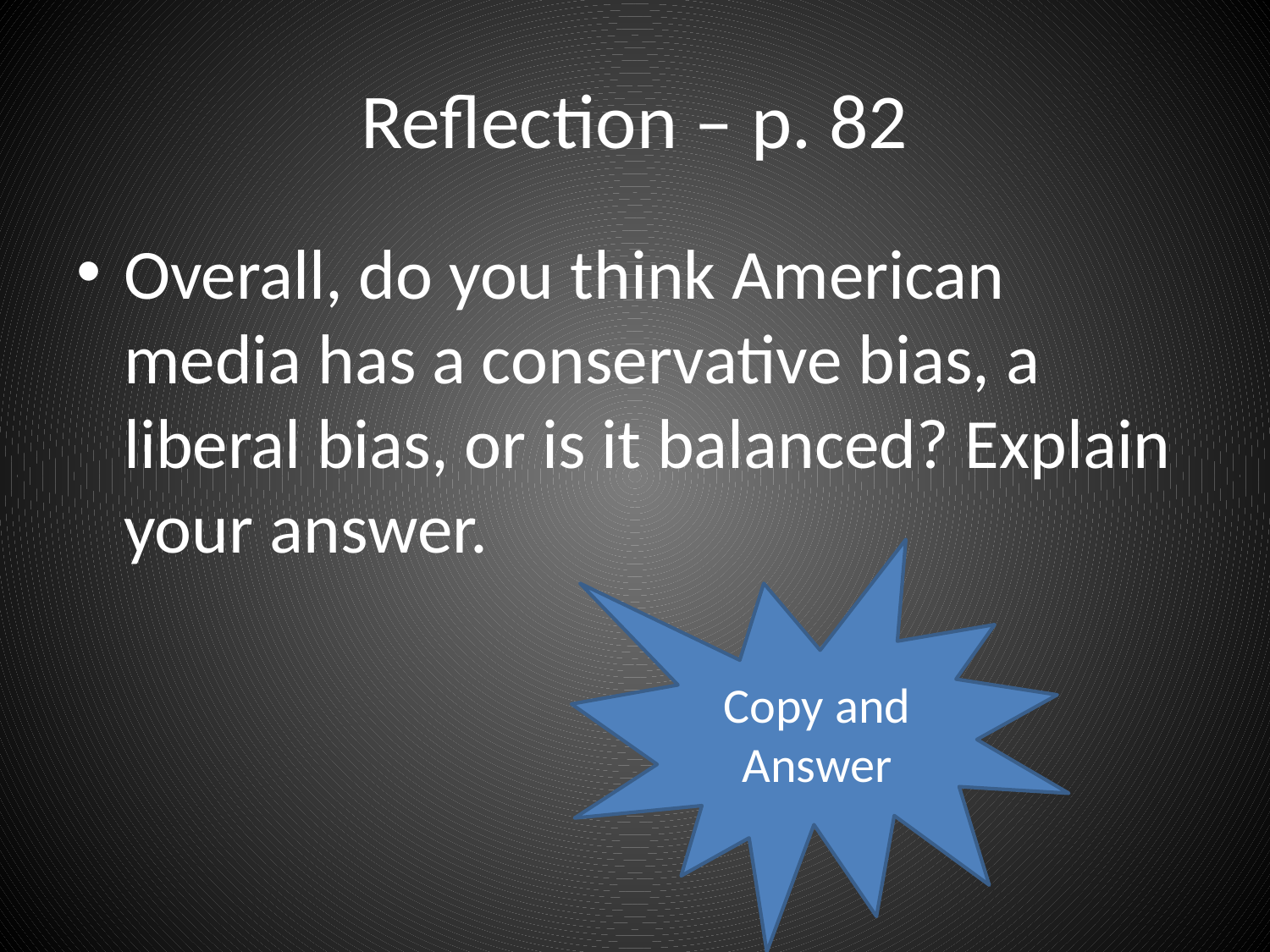

# Reflection – p. 82
Overall, do you think American media has a conservative bias, a liberal bias, or is it balanced? Explain your answer.

Copy and Answer